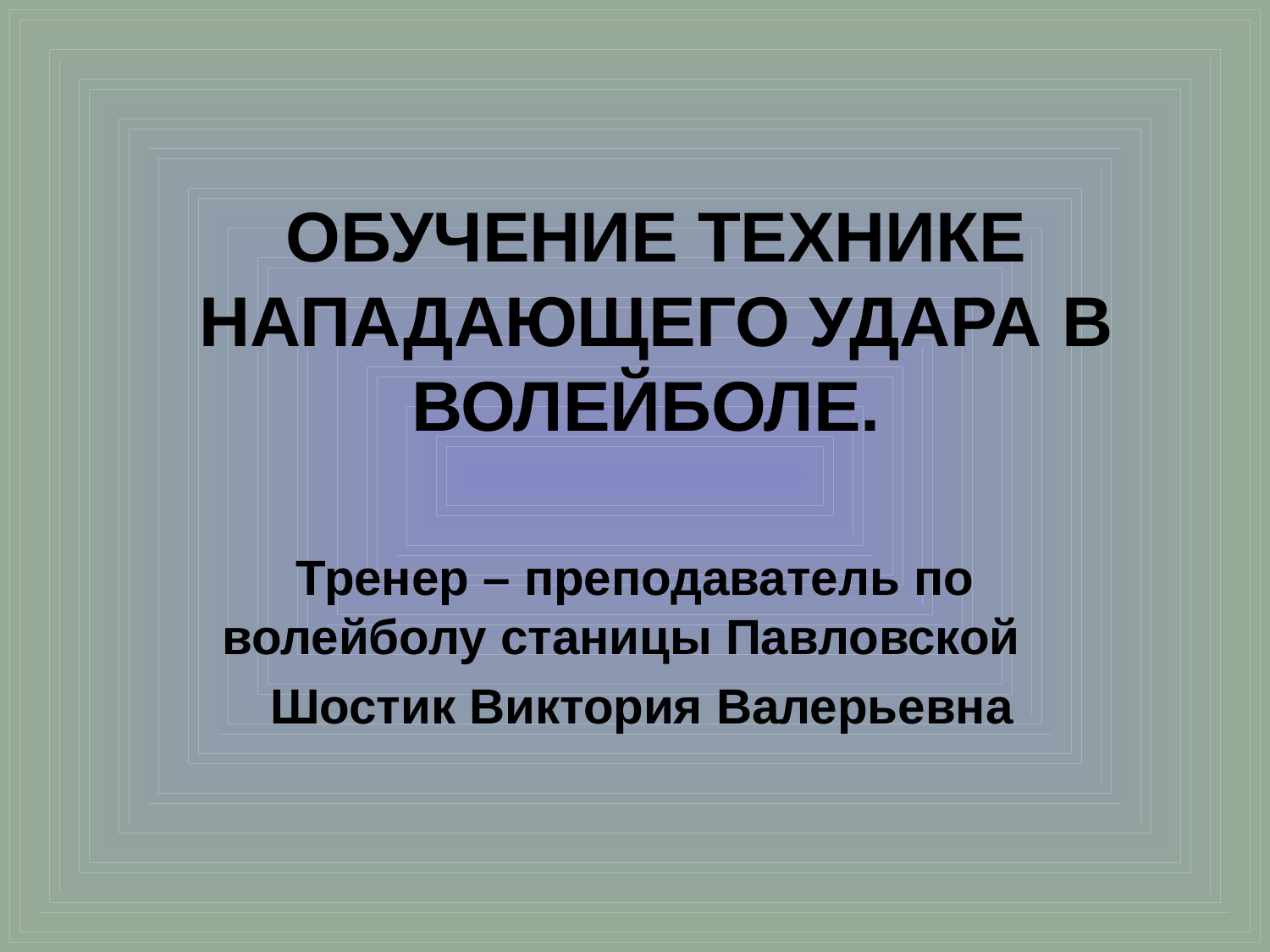

# Обучение технике нападающего удара в волейболе.
Тренер – преподаватель по волейболу станицы Павловской
 Шостик Виктория Валерьевна